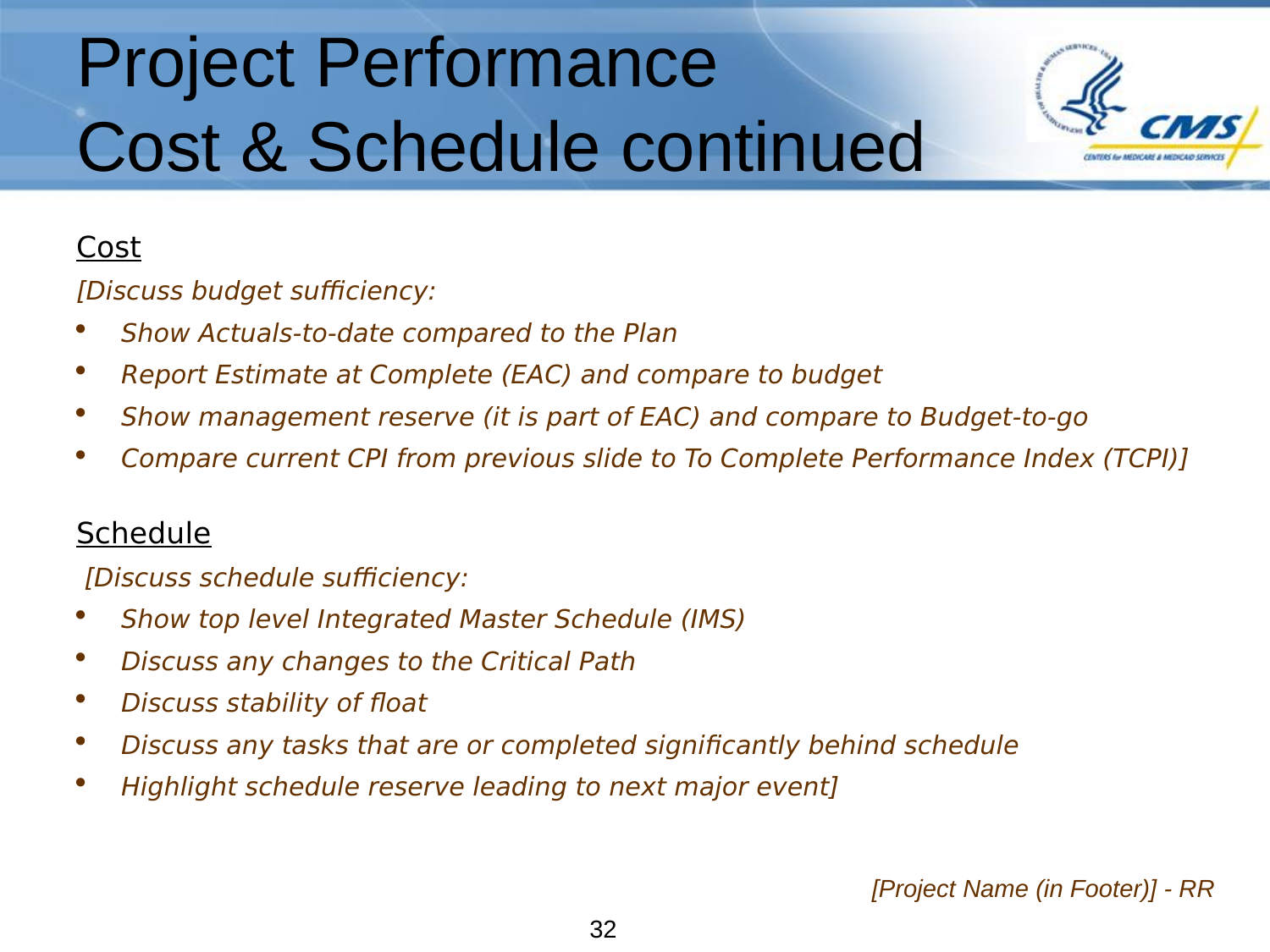

# Project Performance Cost & Schedule continued
Cost
[Discuss budget sufficiency:
Show Actuals-to-date compared to the Plan
Report Estimate at Complete (EAC) and compare to budget
Show management reserve (it is part of EAC) and compare to Budget-to-go
Compare current CPI from previous slide to To Complete Performance Index (TCPI)]

Schedule
 [Discuss schedule sufficiency:
Show top level Integrated Master Schedule (IMS)
Discuss any changes to the Critical Path
Discuss stability of float
Discuss any tasks that are or completed significantly behind schedule
Highlight schedule reserve leading to next major event]
[Project Name (in Footer)] - RR
32